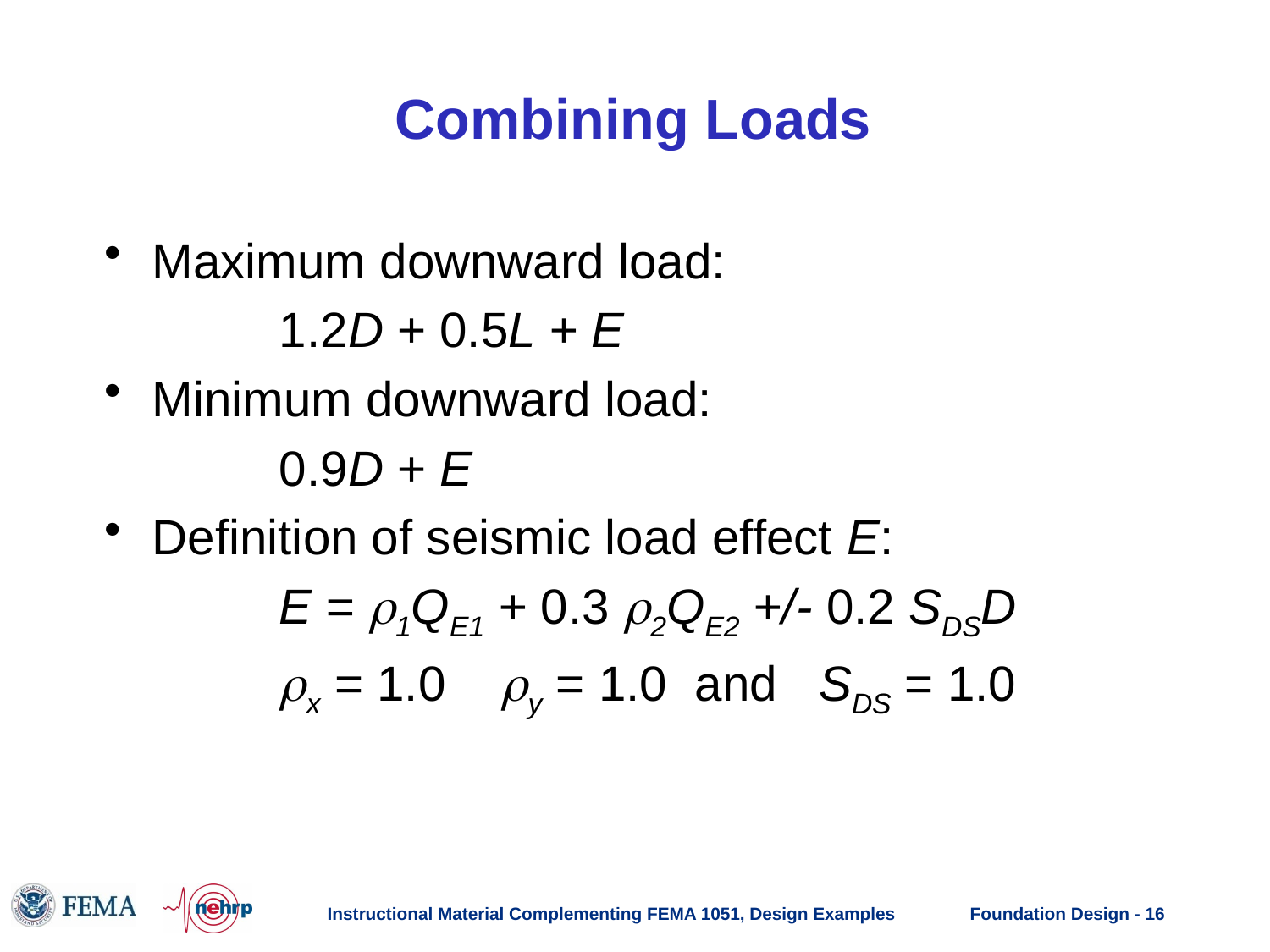

# Combining Loads
Maximum downward load:
		1.2D + 0.5L + E
Minimum downward load:
		0.9D + E
Definition of seismic load effect E:
		E = ρ1QE1 + 0.3 ρ2QE2 +/- 0.2 SDSD
		ρx = 1.0    ρy = 1.0  and   SDS = 1.0
Instructional Material Complementing FEMA 1051, Design Examples
Foundation Design - 16